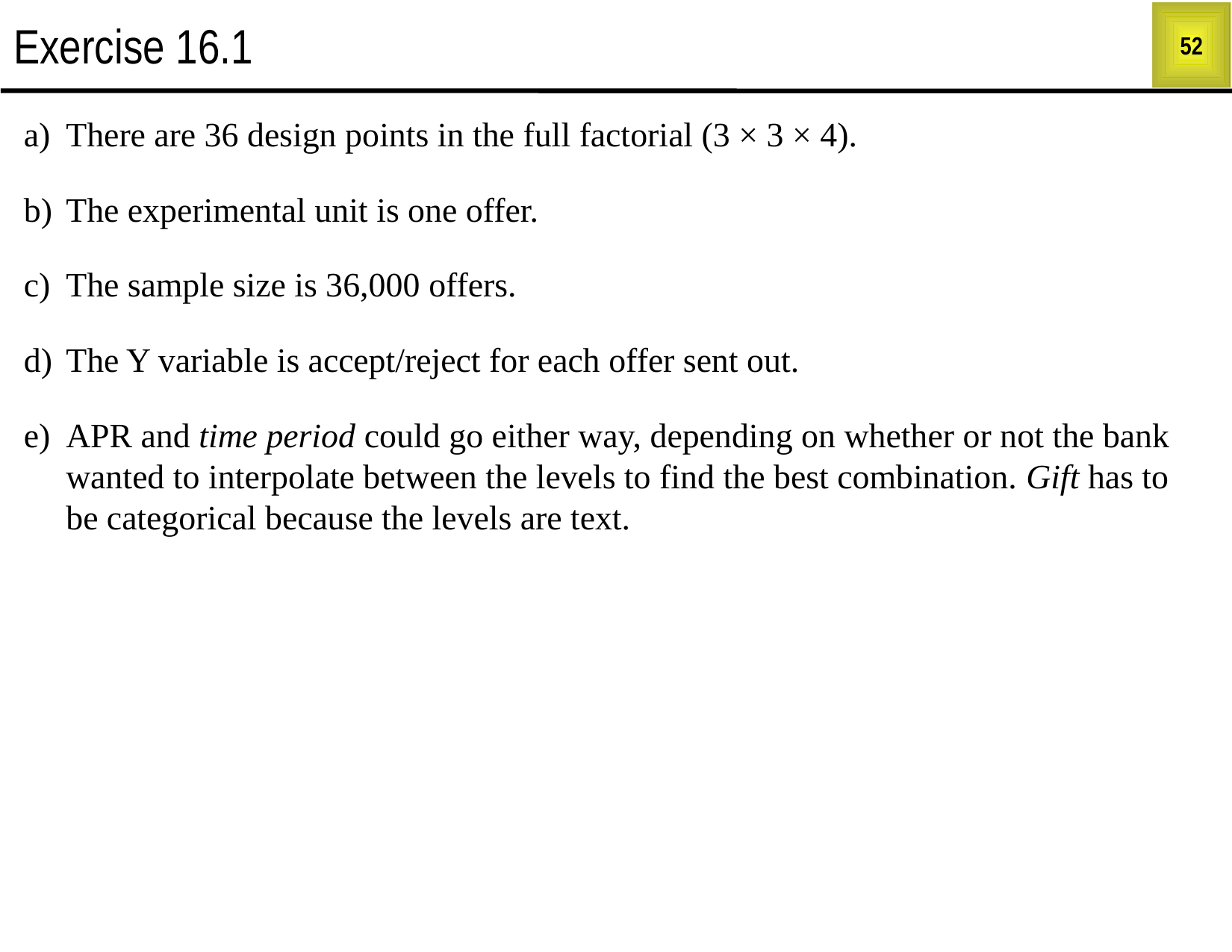

# Exercise 16.1
There are 36 design points in the full factorial (3 × 3 × 4).
The experimental unit is one offer.
The sample size is 36,000 offers.
The Y variable is accept/reject for each offer sent out.
APR and time period could go either way, depending on whether or not the bank wanted to interpolate between the levels to find the best combination. Gift has to be categorical because the levels are text.